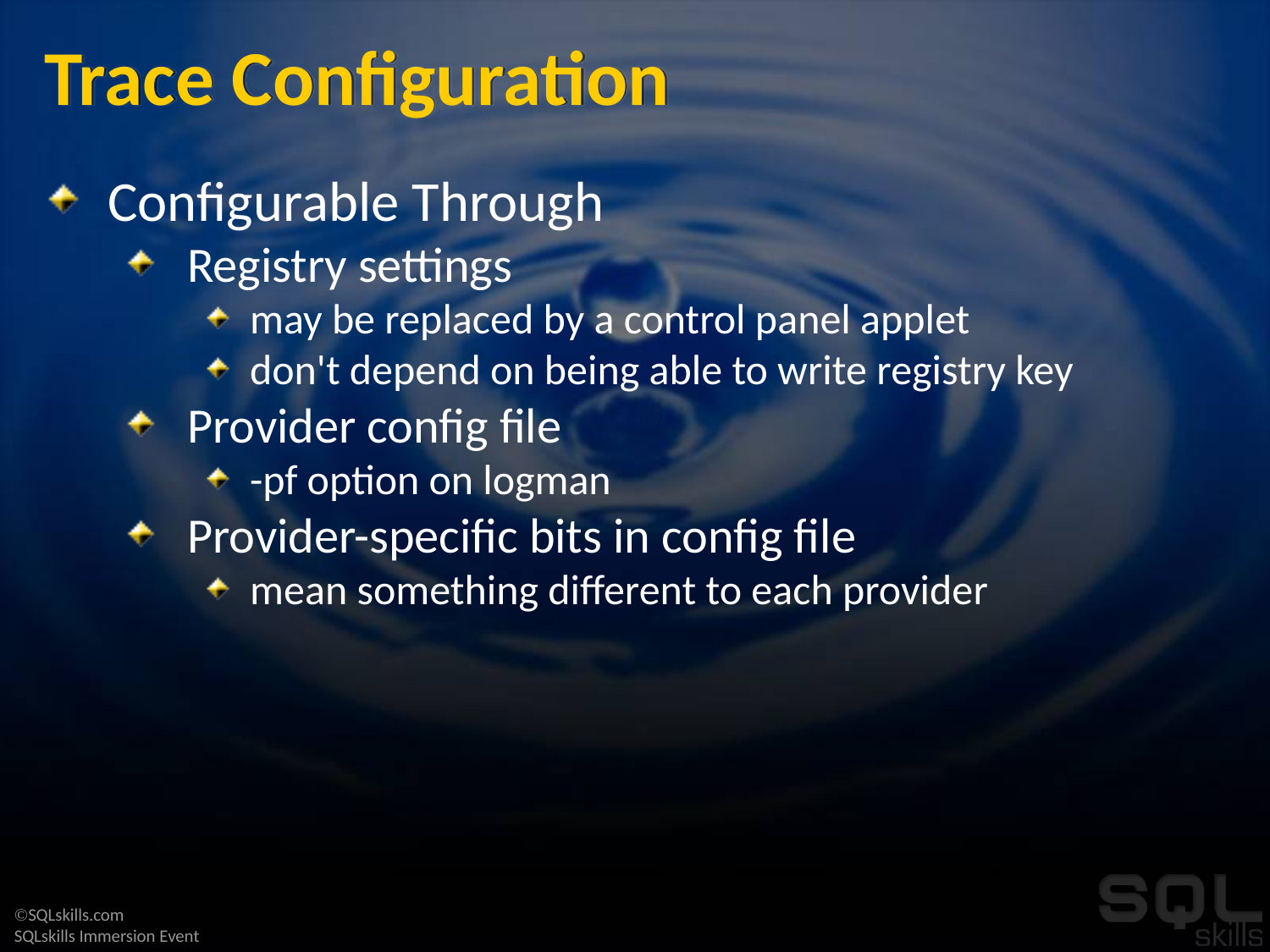

# Trace Configuration
Configurable Through
Registry settings
may be replaced by a control panel applet
don't depend on being able to write registry key
Provider config file
-pf option on logman
Provider-specific bits in config file
mean something different to each provider